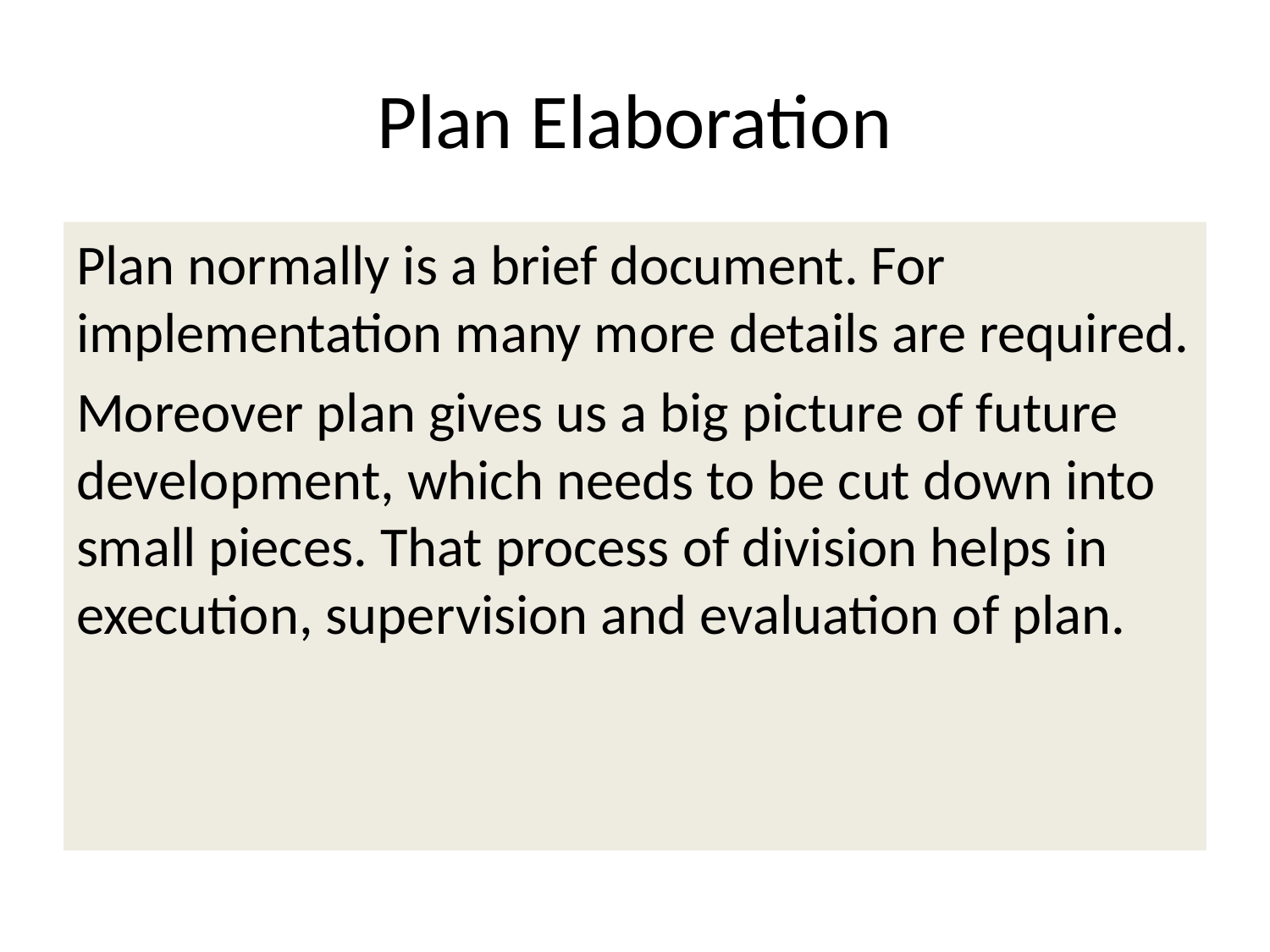

# Plan Elaboration
Plan normally is a brief document. For implementation many more details are required.
Moreover plan gives us a big picture of future development, which needs to be cut down into small pieces. That process of division helps in execution, supervision and evaluation of plan.